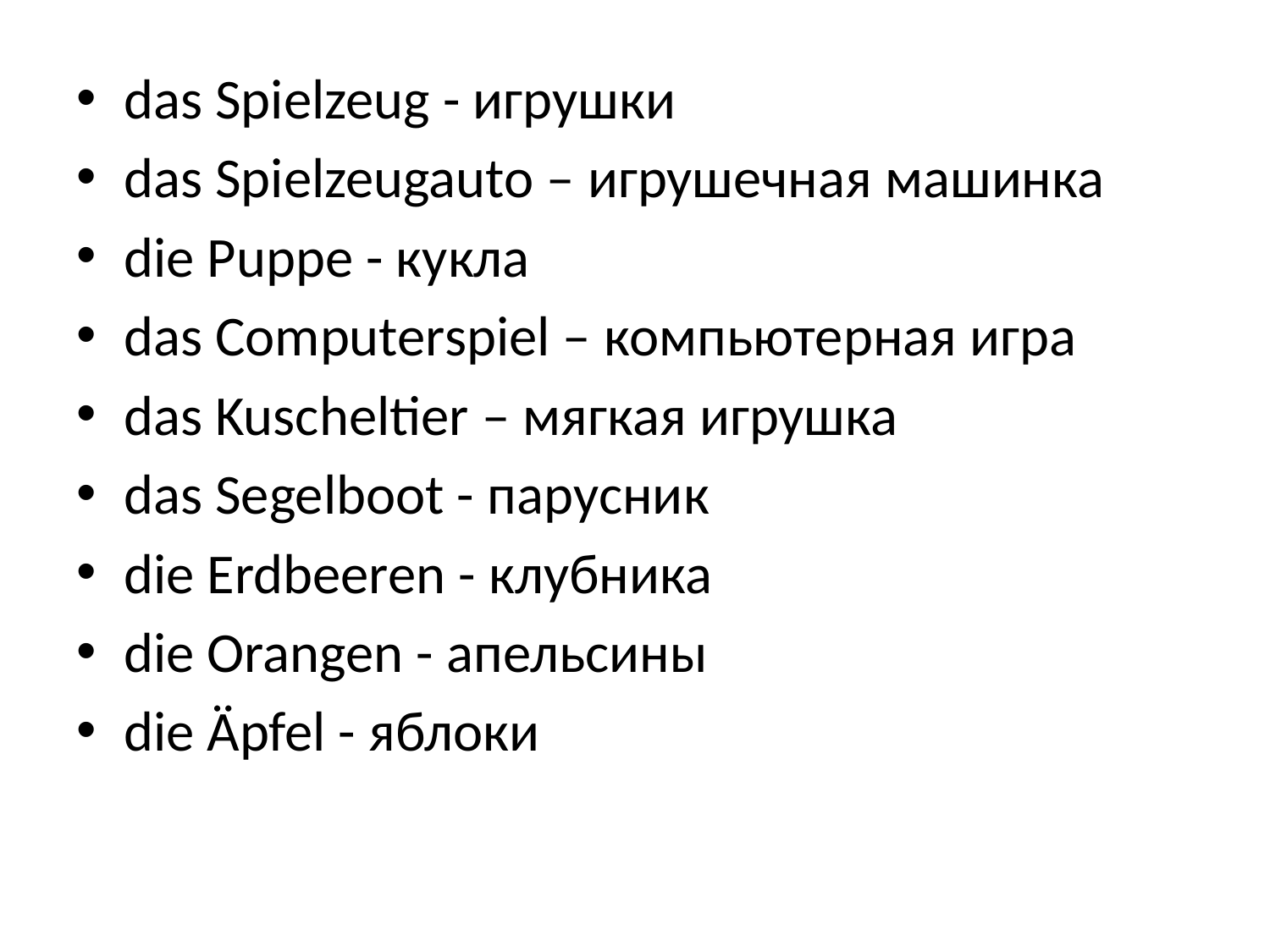

das Spielzeug - игрушки
das Spielzeugauto – игрушечная машинка
die Puppe - кукла
das Computerspiel – компьютерная игра
das Kuscheltier – мягкая игрушка
das Segelboot - парусник
die Erdbeeren - клубника
die Orangen - апельсины
die Äpfel - яблоки